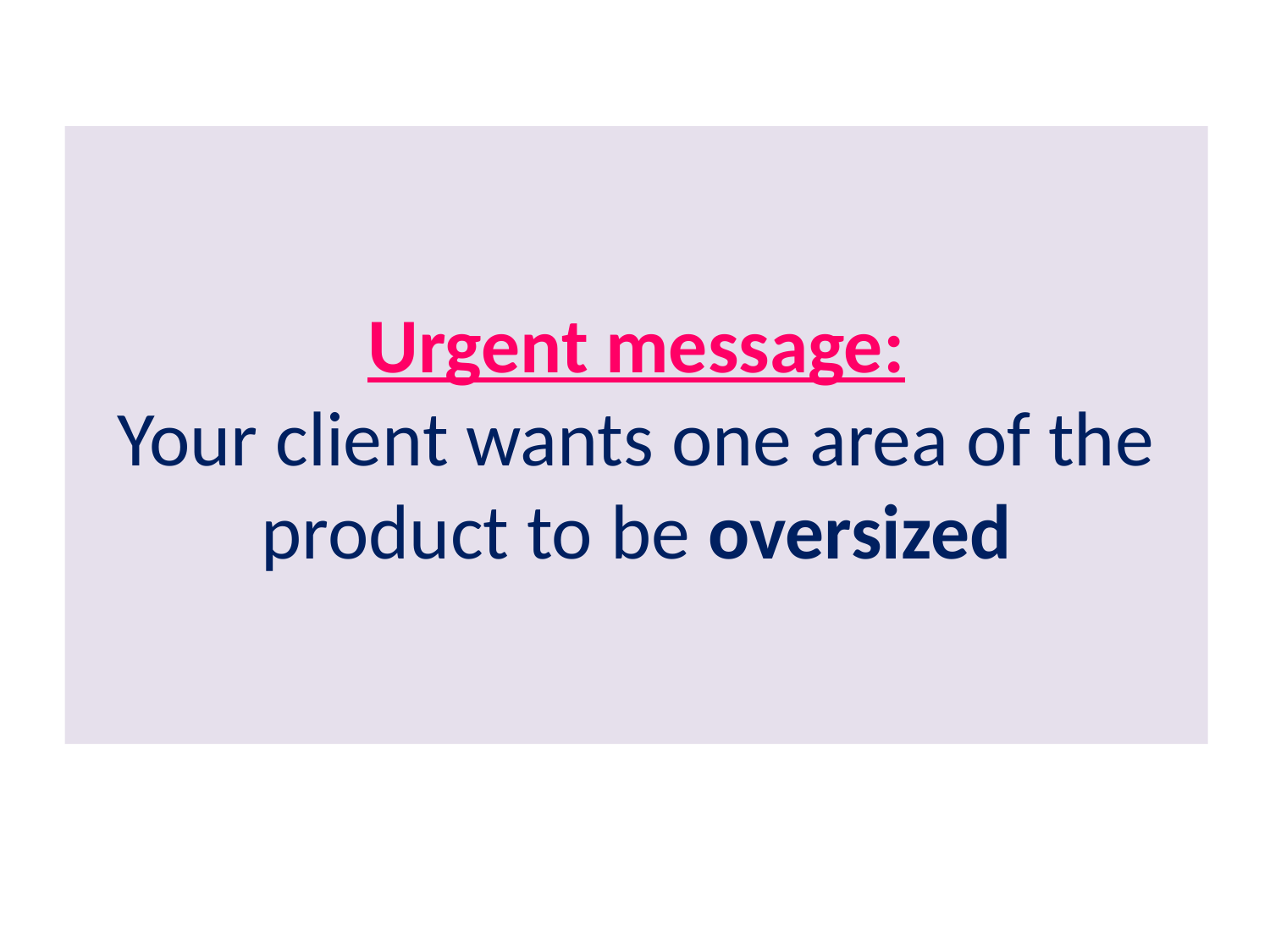

# Urgent message: Your client wants one area of the product to be oversized